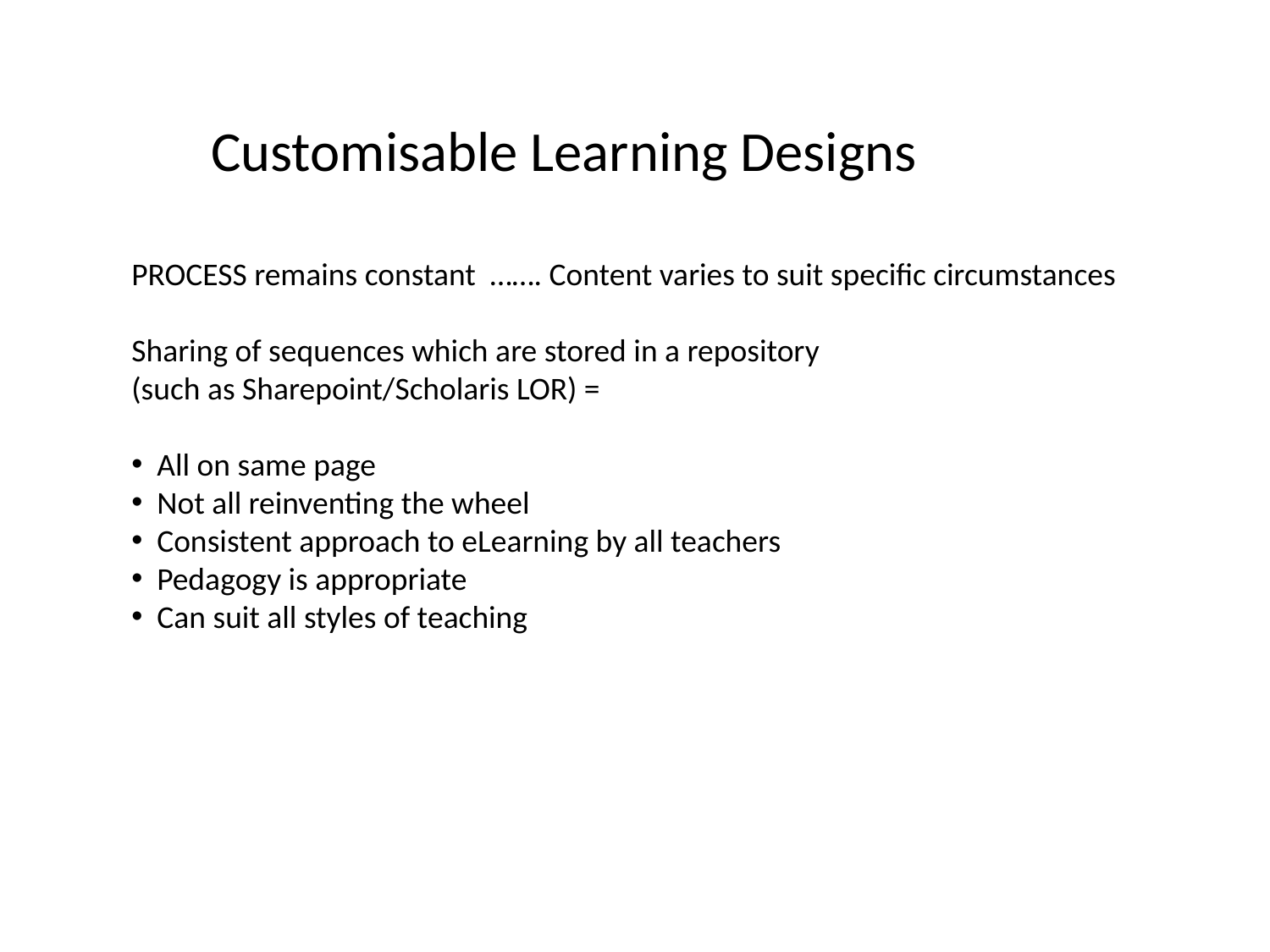

Customisable Learning Designs
PROCESS remains constant  ……. Content varies to suit specific circumstances

Sharing of sequences which are stored in a repository
(such as Sharepoint/Scholaris LOR) =

  All on same page
  Not all reinventing the wheel
  Consistent approach to eLearning by all teachers
  Pedagogy is appropriate
  Can suit all styles of teaching